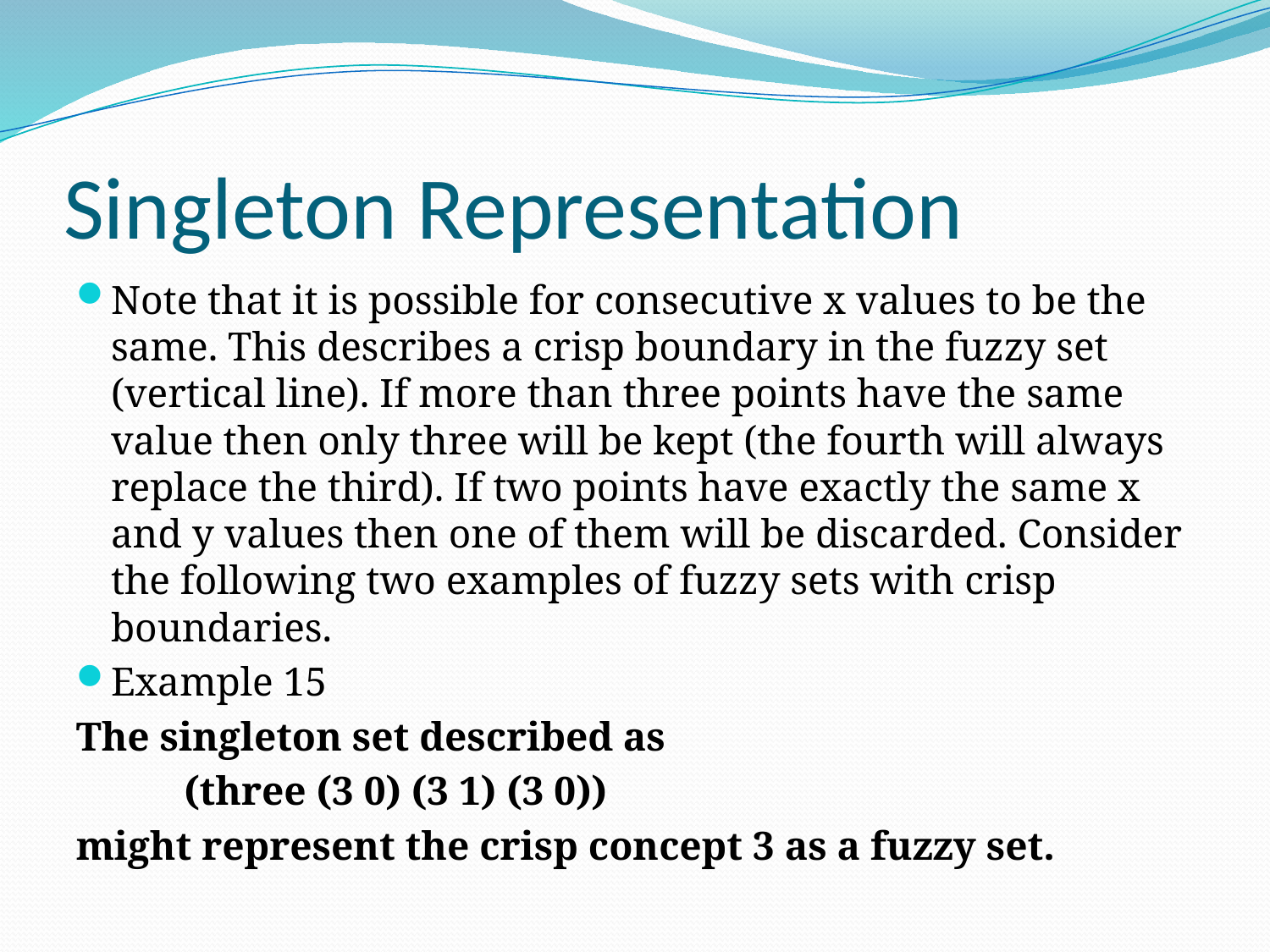

# Singleton Representation
Note that it is possible for consecutive x values to be the same. This describes a crisp boundary in the fuzzy set (vertical line). If more than three points have the same value then only three will be kept (the fourth will always replace the third). If two points have exactly the same x and y values then one of them will be discarded. Consider the following two examples of fuzzy sets with crisp boundaries.
Example 15
The singleton set described as
	(three (3 0) (3 1) (3 0))
might represent the crisp concept 3 as a fuzzy set.